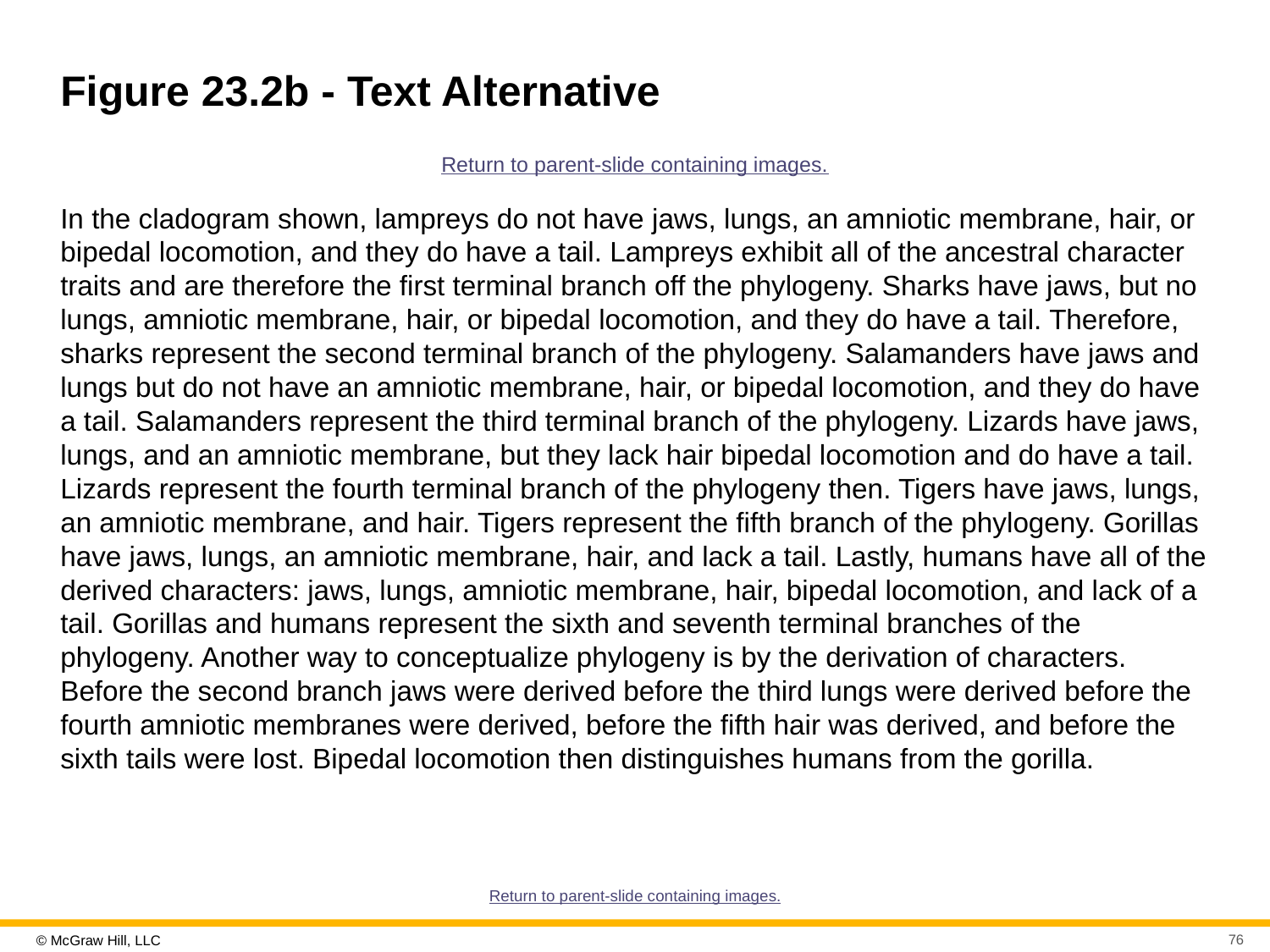

# Figure 23.2b - Text Alternative
Return to parent-slide containing images.
In the cladogram shown, lampreys do not have jaws, lungs, an amniotic membrane, hair, or bipedal locomotion, and they do have a tail. Lampreys exhibit all of the ancestral character traits and are therefore the first terminal branch off the phylogeny. Sharks have jaws, but no lungs, amniotic membrane, hair, or bipedal locomotion, and they do have a tail. Therefore, sharks represent the second terminal branch of the phylogeny. Salamanders have jaws and lungs but do not have an amniotic membrane, hair, or bipedal locomotion, and they do have a tail. Salamanders represent the third terminal branch of the phylogeny. Lizards have jaws, lungs, and an amniotic membrane, but they lack hair bipedal locomotion and do have a tail. Lizards represent the fourth terminal branch of the phylogeny then. Tigers have jaws, lungs, an amniotic membrane, and hair. Tigers represent the fifth branch of the phylogeny. Gorillas have jaws, lungs, an amniotic membrane, hair, and lack a tail. Lastly, humans have all of the derived characters: jaws, lungs, amniotic membrane, hair, bipedal locomotion, and lack of a tail. Gorillas and humans represent the sixth and seventh terminal branches of the phylogeny. Another way to conceptualize phylogeny is by the derivation of characters. Before the second branch jaws were derived before the third lungs were derived before the fourth amniotic membranes were derived, before the fifth hair was derived, and before the sixth tails were lost. Bipedal locomotion then distinguishes humans from the gorilla.
Return to parent-slide containing images.
76